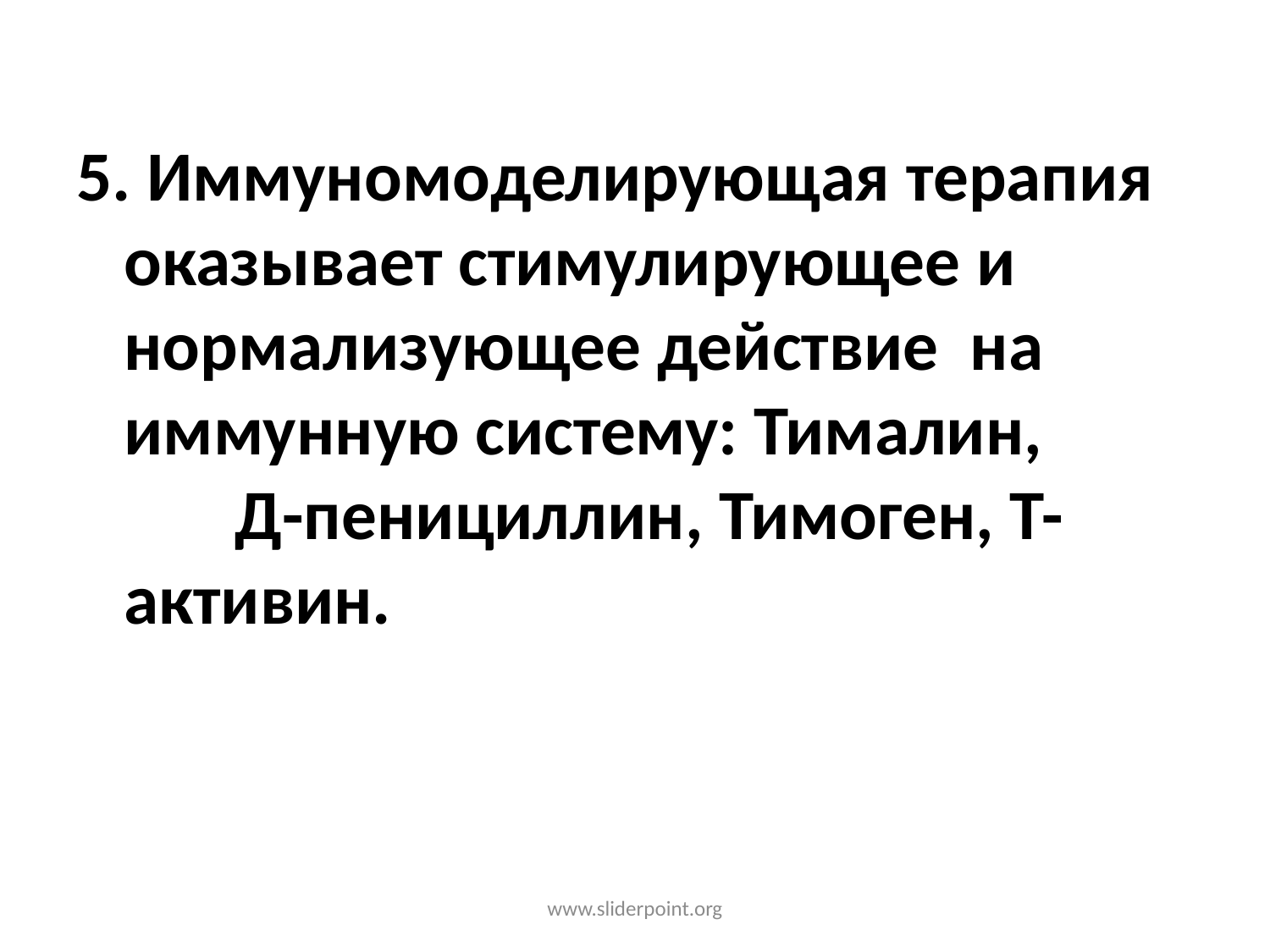

5. Иммуномоделирующая терапия оказывает стимулирующее и нормализующее действие  на иммунную систему: Тималин,                 Д-пенициллин, Тимоген, Т-активин.

www.sliderpoint.org